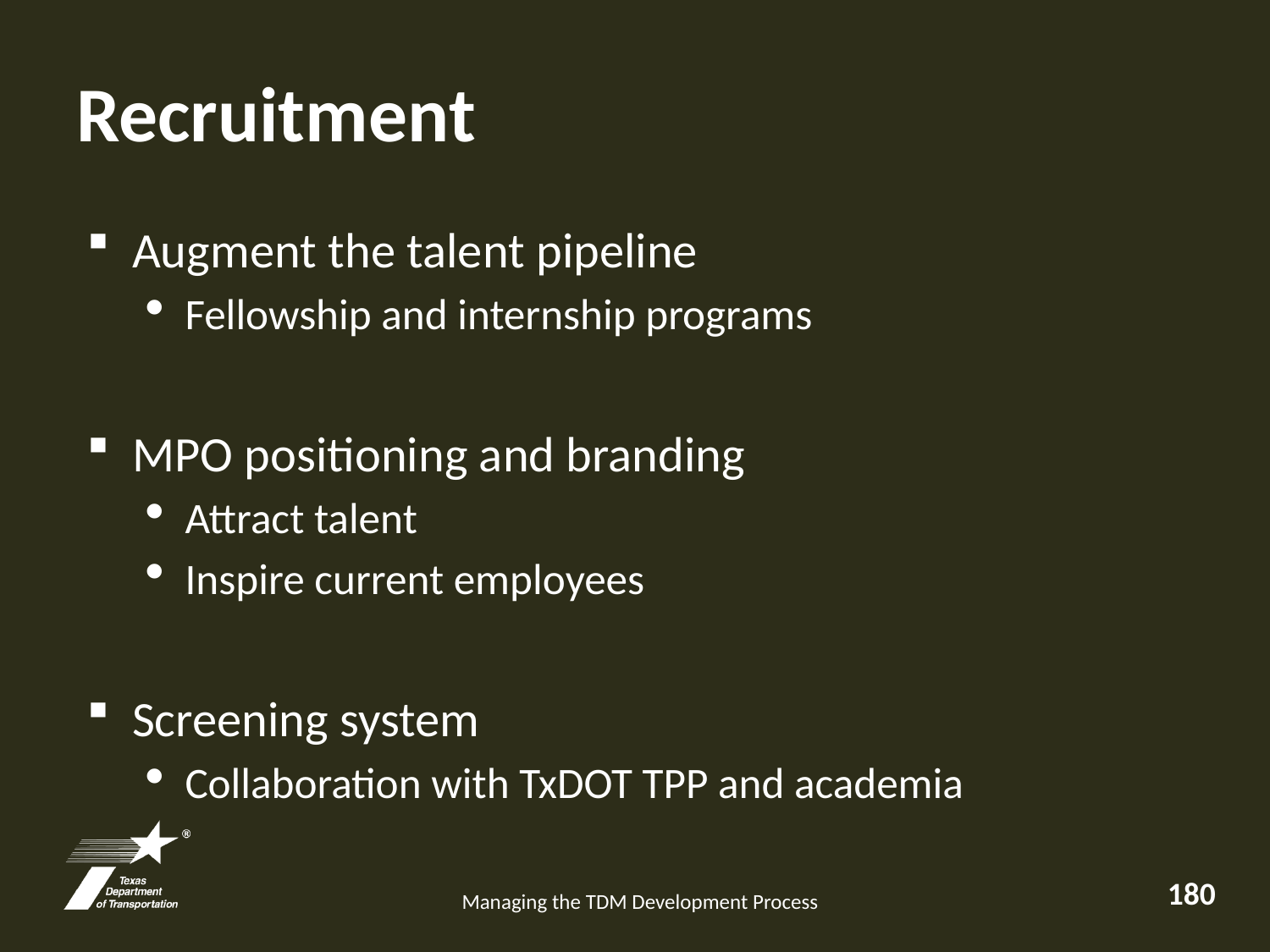

# Recruitment
Augment the talent pipeline
Fellowship and internship programs

MPO positioning and branding
Attract talent
Inspire current employees

Screening system
Collaboration with TxDOT TPP and academia